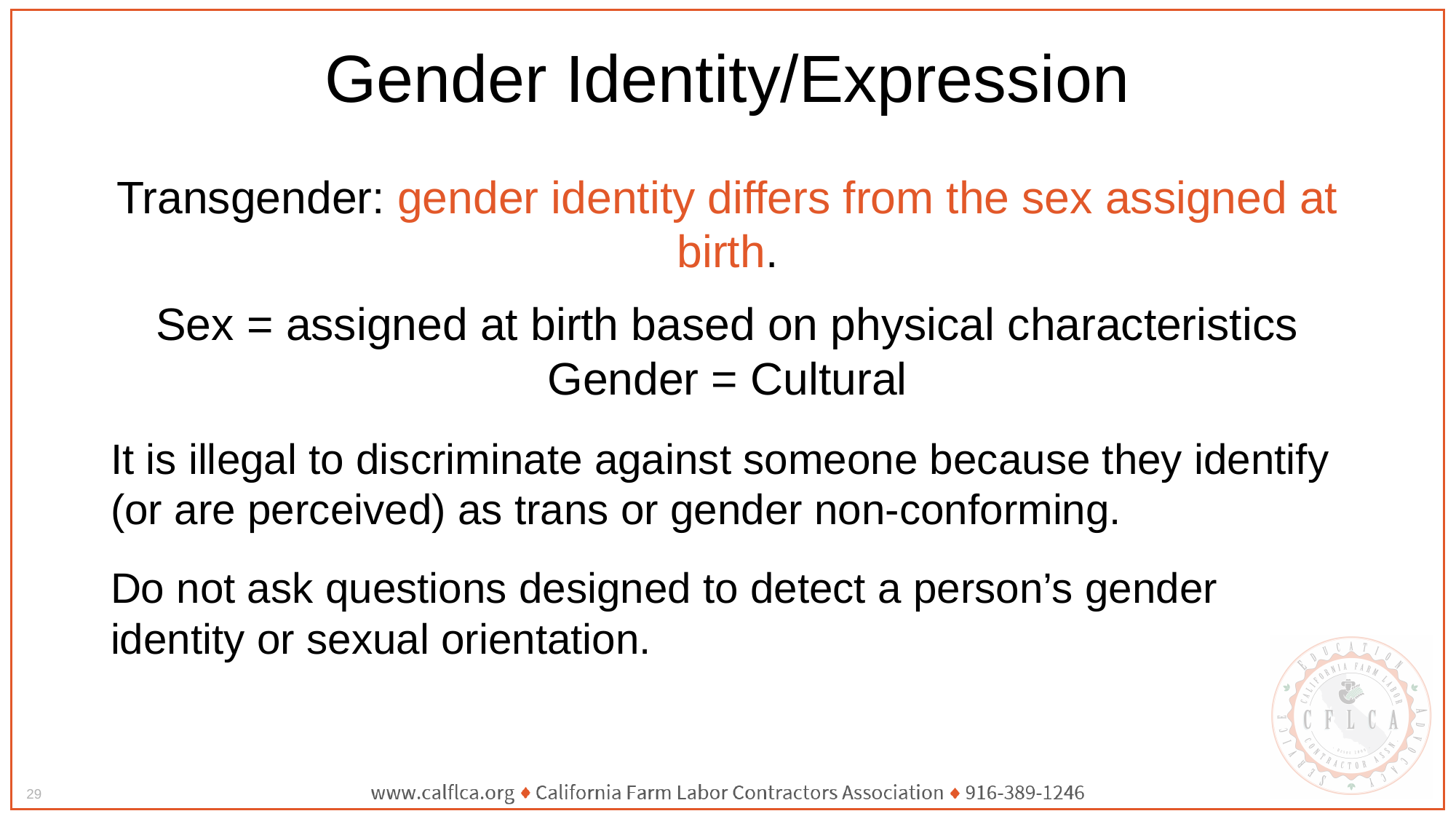

Gender Identity/Expression
Transgender: gender identity differs from the sex assigned at birth.
Sex = assigned at birth based on physical characteristics
Gender = Cultural
It is illegal to discriminate against someone because they identify (or are perceived) as trans or gender non-conforming.
Do not ask questions designed to detect a person’s gender identity or sexual orientation.
29